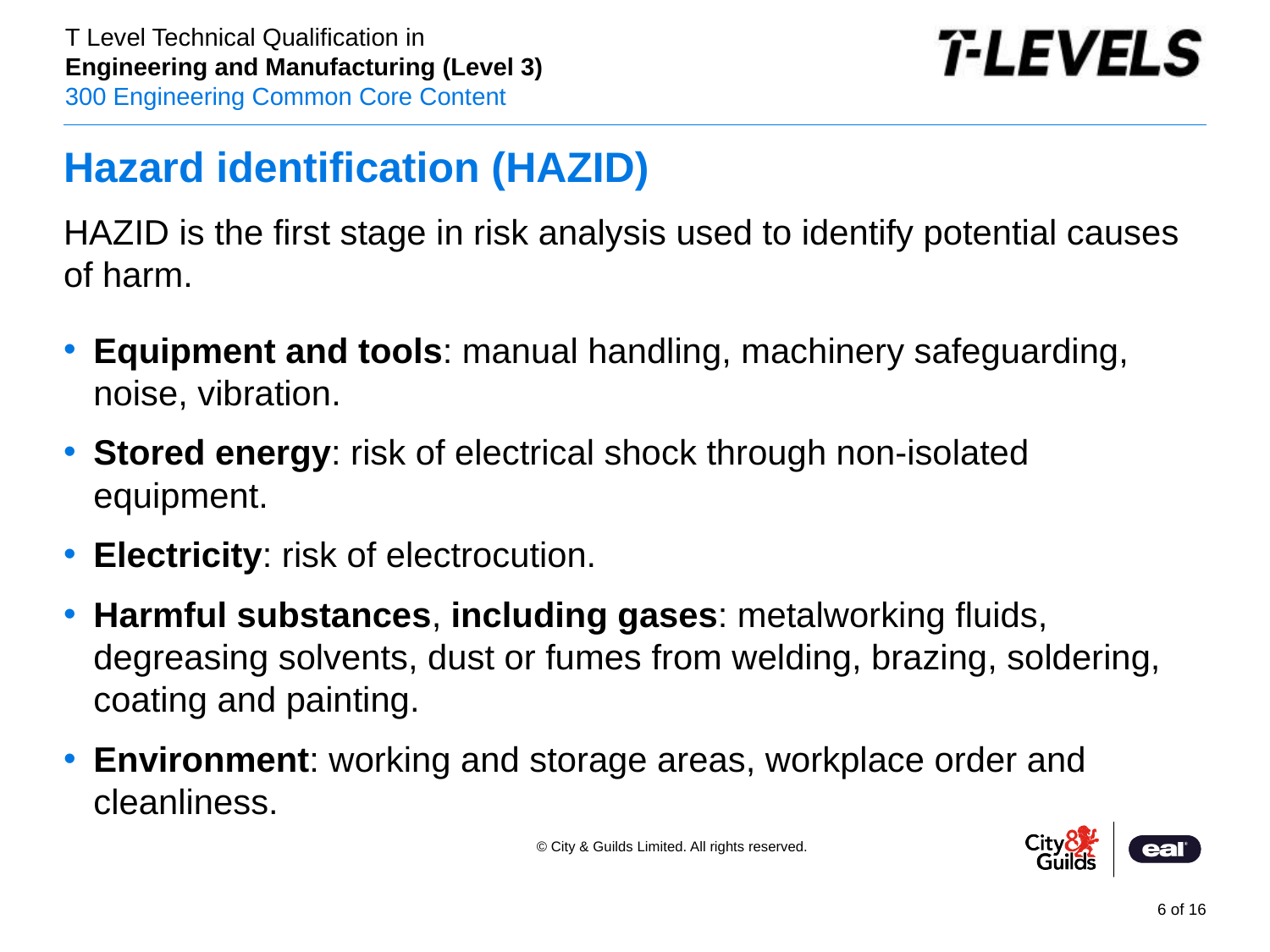

# Hazard identification (HAZID)
HAZID is the first stage in risk analysis used to identify potential causes of harm.

Equipment and tools: manual handling, machinery safeguarding, noise, vibration.
Stored energy: risk of electrical shock through non-isolated equipment.
Electricity: risk of electrocution.
Harmful substances, including gases: metalworking fluids, degreasing solvents, dust or fumes from welding, brazing, soldering, coating and painting.
Environment: working and storage areas, workplace order and cleanliness.